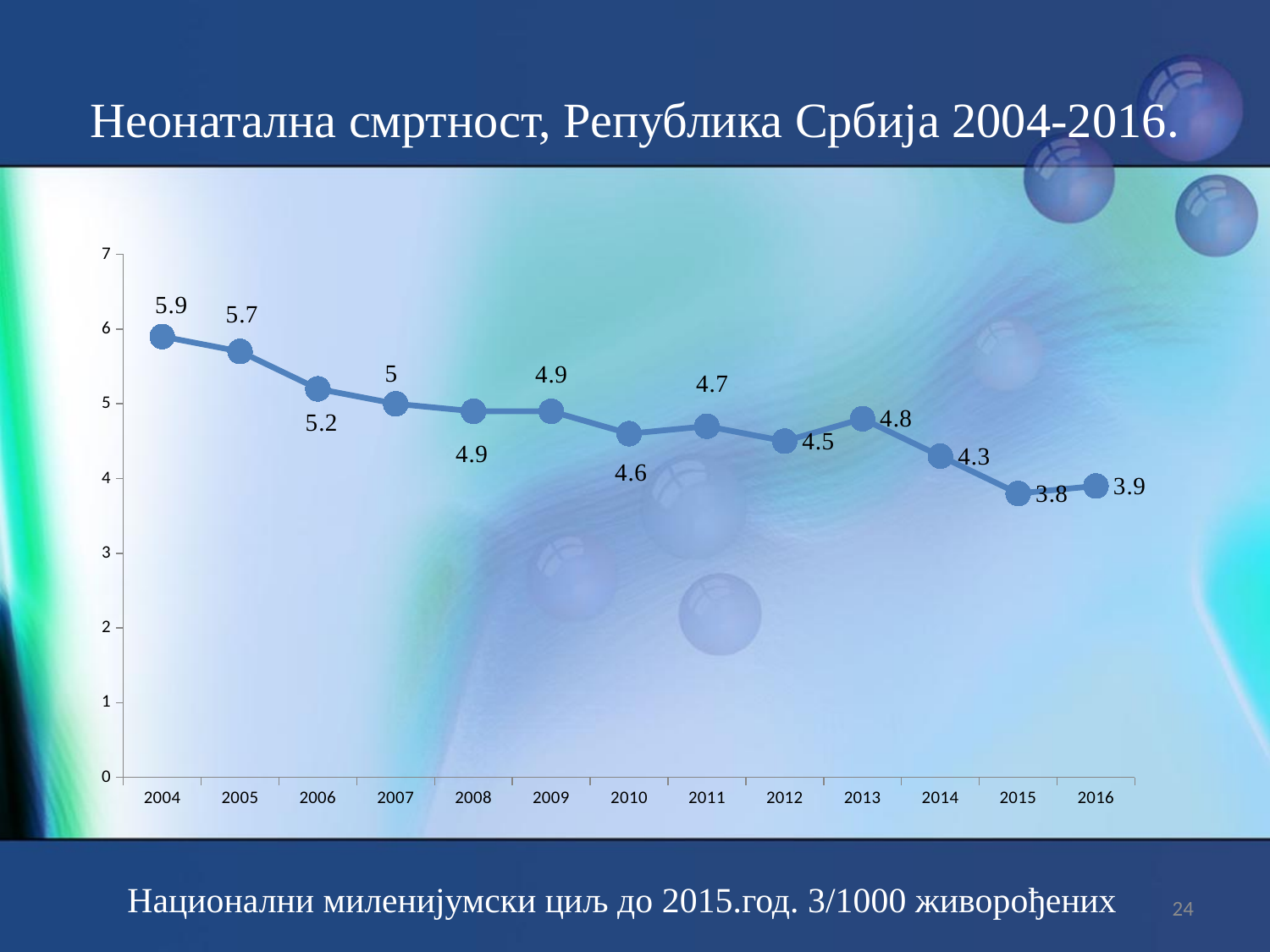

# Неонатална смртност, Република Србија 2004-2016.

### Chart

| Category |  |
|---|---|
| 2004 | 5.9 |
| 2005 | 5.7 |
| 2006 | 5.2 |
| 2007 | 5.0 |
| 2008 | 4.9 |
| 2009 | 4.9 |
| 2010 | 4.6 |
| 2011 | 4.7 |
| 2012 | 4.5 |
| 2013 | 4.8 |
| 2014 | 4.3 |
| 2015 | 3.8 |
| 2016 | 3.9 |
Национални миленијумски циљ до 2015.год. 3/1000 живорођених
24